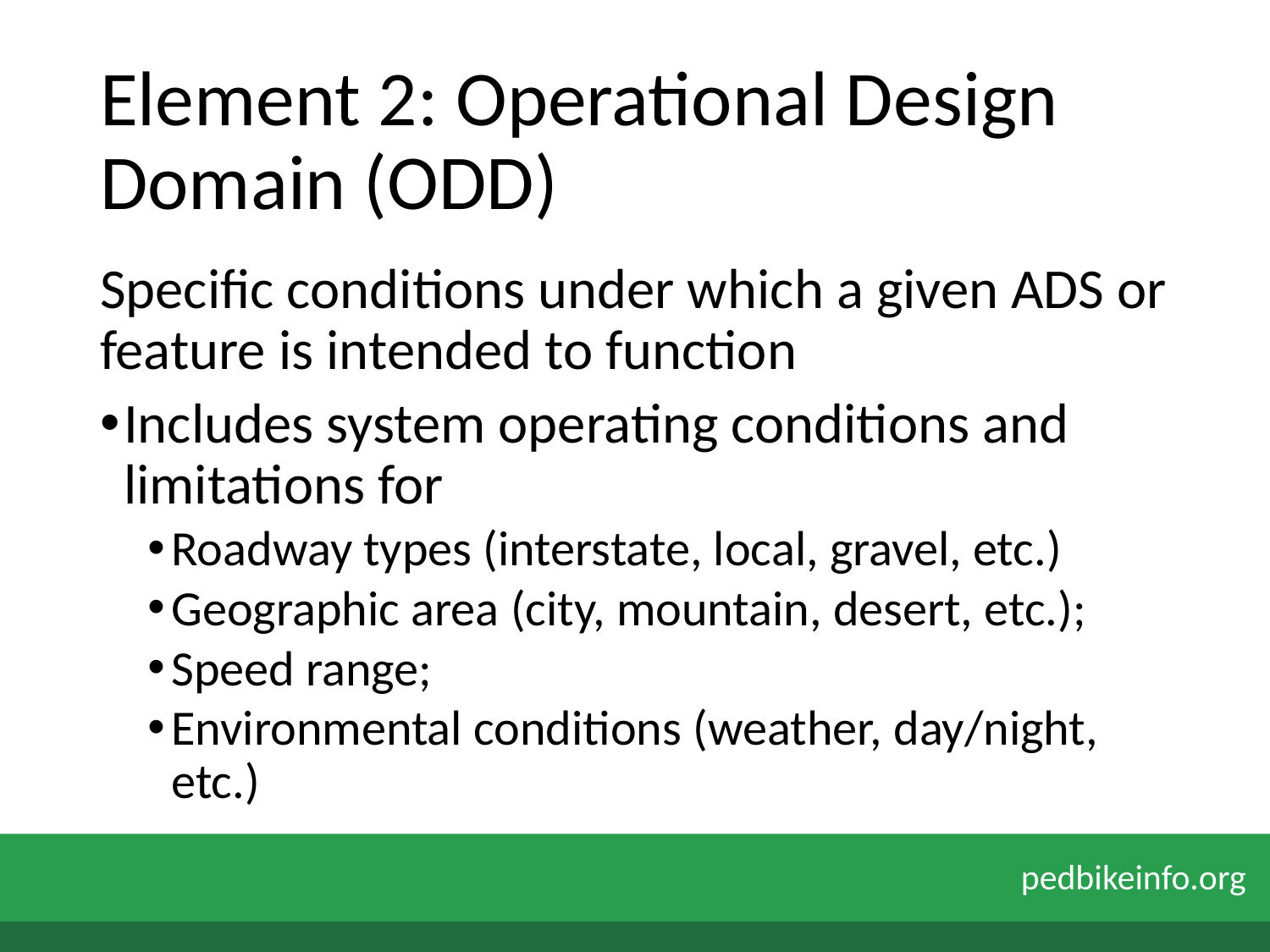

# Element 2: Operational Design Domain (ODD)
Specific conditions under which a given ADS or feature is intended to function
Includes system operating conditions and limitations for
Roadway types (interstate, local, gravel, etc.)
Geographic area (city, mountain, desert, etc.);
Speed range;
Environmental conditions (weather, day/night, etc.)